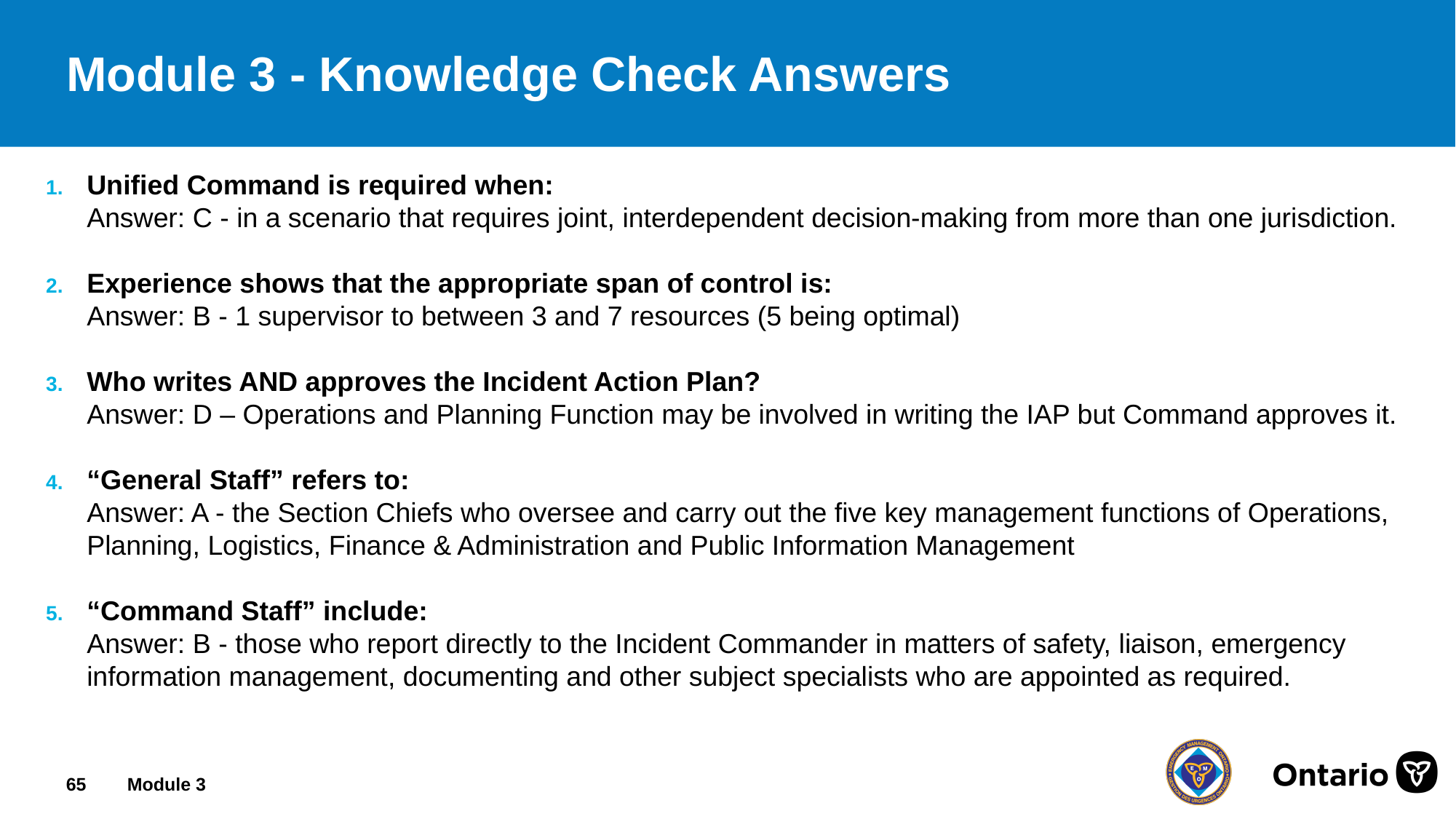

# Module 3 - Knowledge Check Answers
Unified Command is required when:
Answer: C - in a scenario that requires joint, interdependent decision-making from more than one jurisdiction.

Experience shows that the appropriate span of control is:
Answer: B - 1 supervisor to between 3 and 7 resources (5 being optimal)

Who writes AND approves the Incident Action Plan?
Answer: D – Operations and Planning Function may be involved in writing the IAP but Command approves it.

“General Staff” refers to:
Answer: A - the Section Chiefs who oversee and carry out the five key management functions of Operations, Planning, Logistics, Finance & Administration and Public Information Management

“Command Staff” include:
Answer: B - those who report directly to the Incident Commander in matters of safety, liaison, emergency information management, documenting and other subject specialists who are appointed as required.
65
Module 3